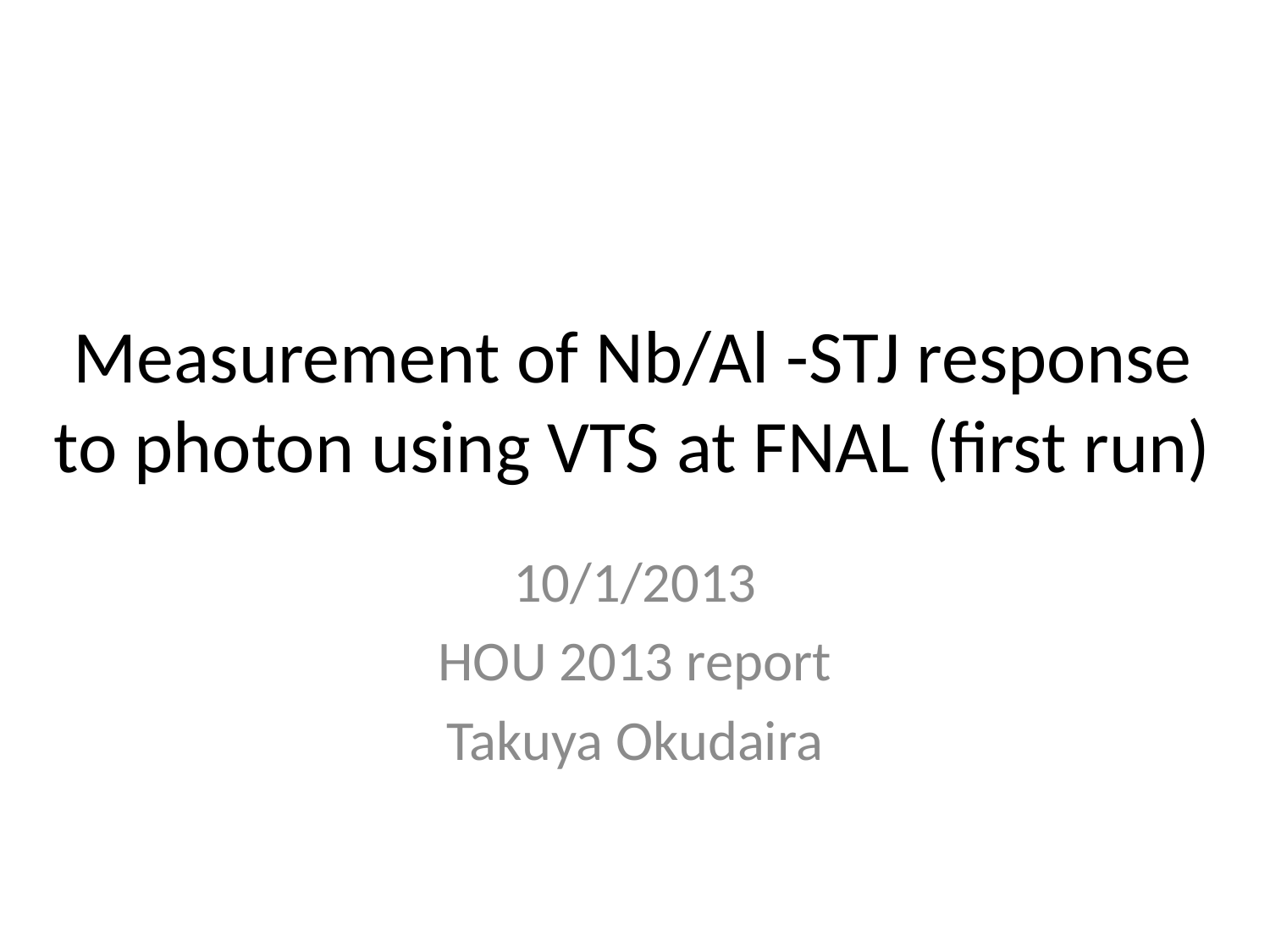

# Measurement of Nb/Al -STJ response to photon using VTS at FNAL (first run)
10/1/2013
HOU 2013 report
Takuya Okudaira